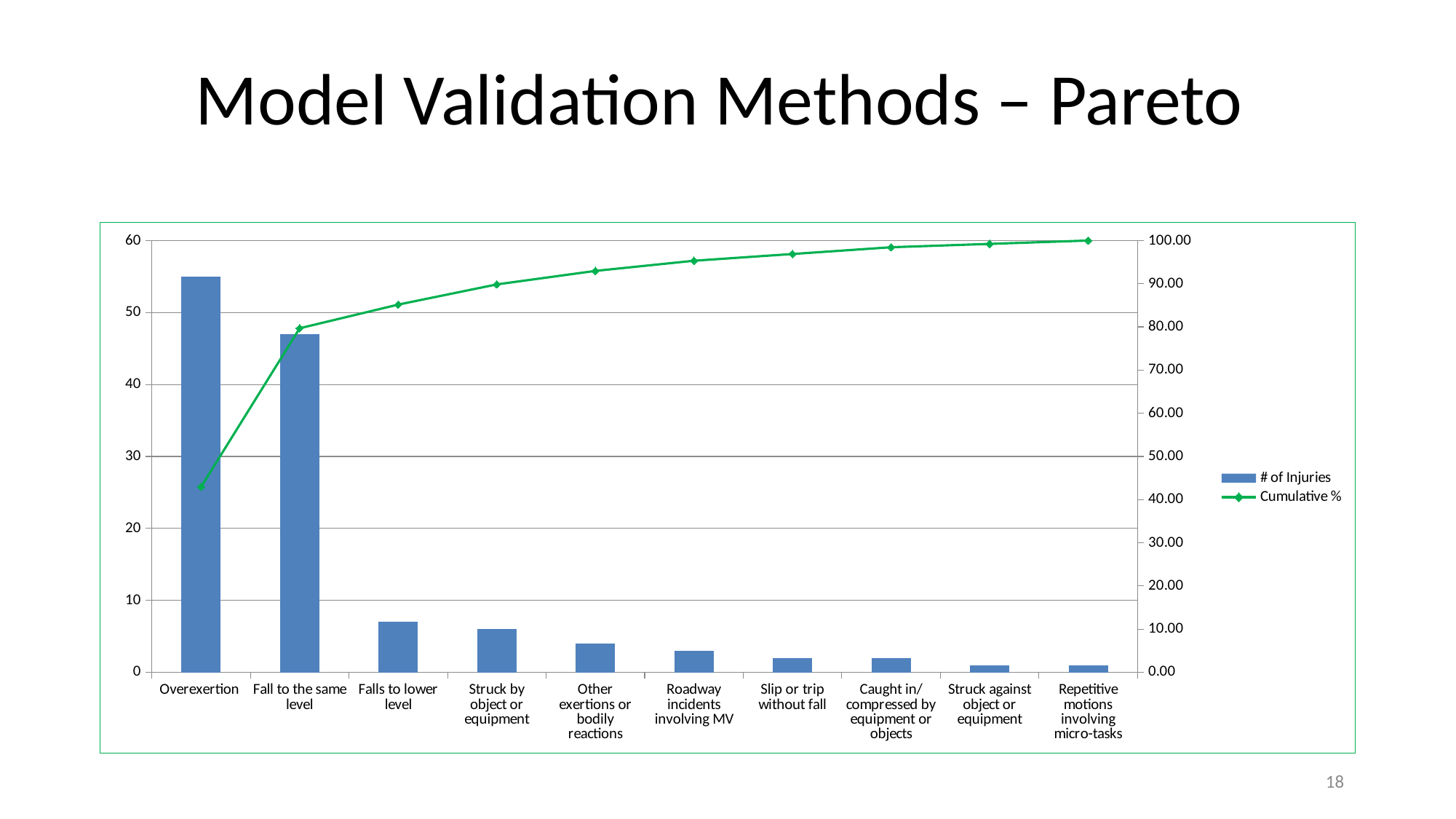

# Model Validation Methods – Pareto

[unsupported chart]

18